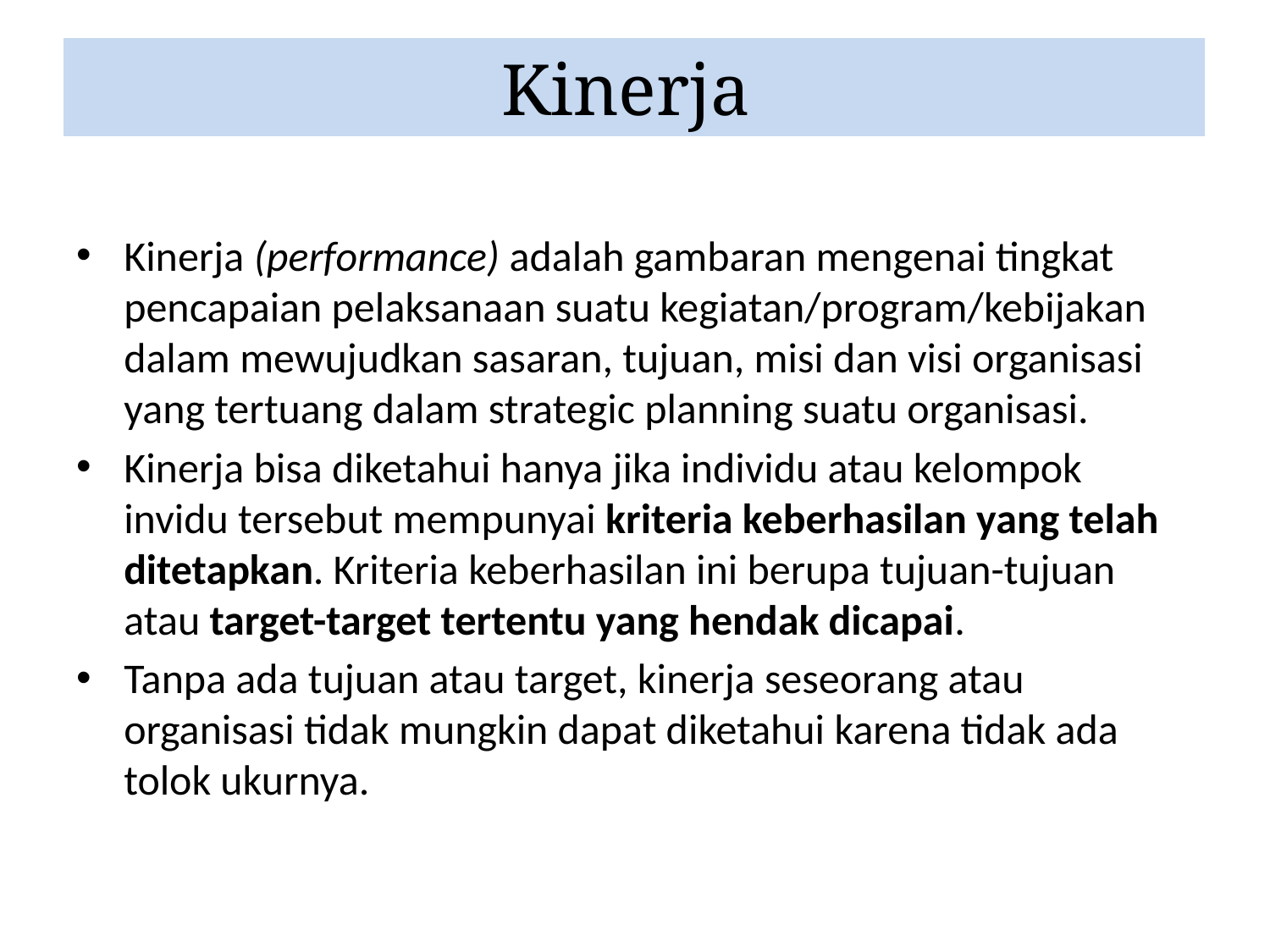

# Kinerja
Kinerja (performance) adalah gambaran mengenai tingkat pencapaian pelaksanaan suatu kegiatan/program/kebijakan dalam mewujudkan sasaran, tujuan, misi dan visi organisasi yang tertuang dalam strategic planning suatu organisasi.
Kinerja bisa diketahui hanya jika individu atau kelompok invidu tersebut mempunyai kriteria keberhasilan yang telah ditetapkan. Kriteria keberhasilan ini berupa tujuan-tujuan atau target-target tertentu yang hendak dicapai.
Tanpa ada tujuan atau target, kinerja seseorang atau organisasi tidak mungkin dapat diketahui karena tidak ada tolok ukurnya.